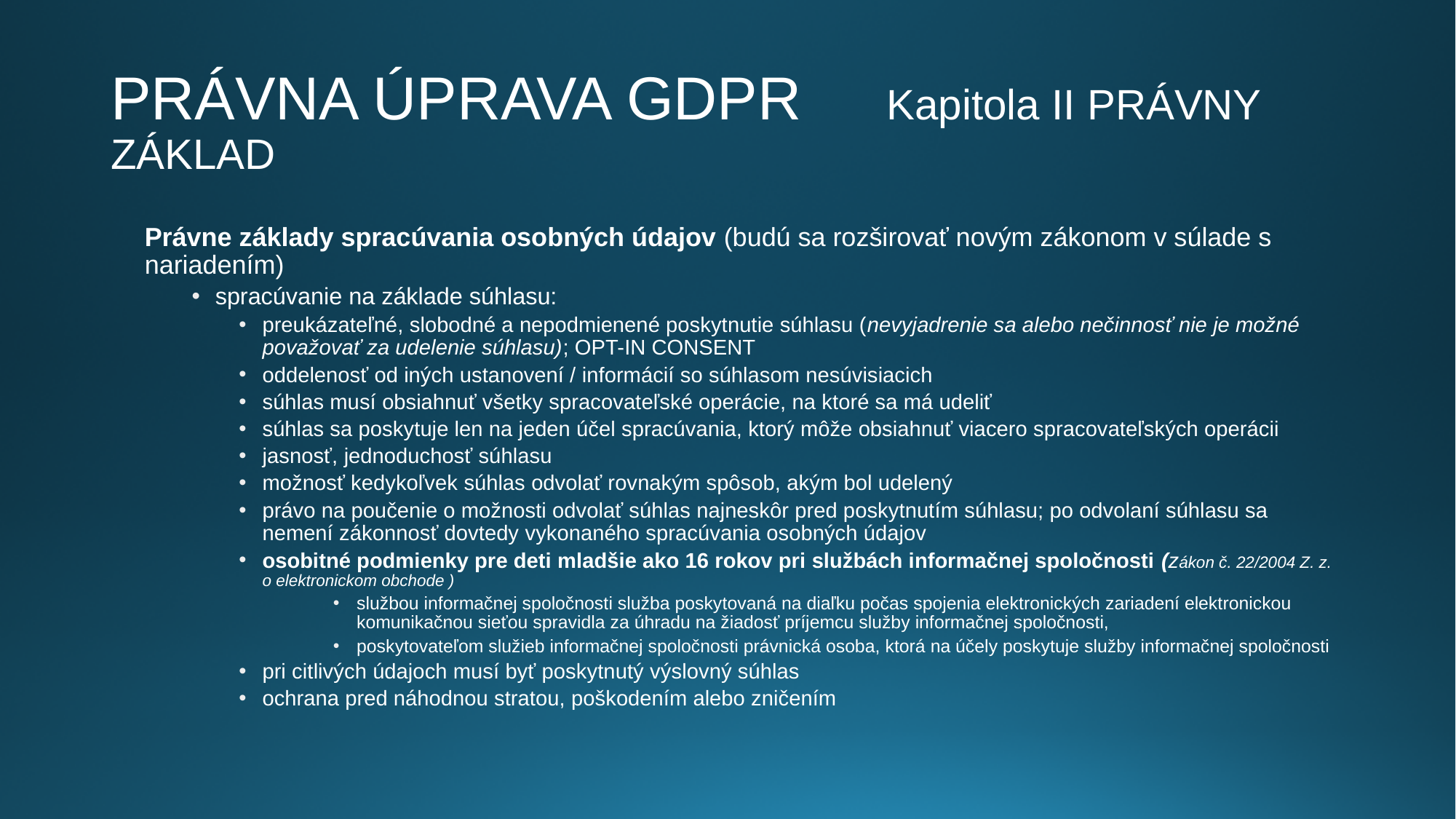

# Právna úprava GDPR	 Kapitola II právny základ
Právne základy spracúvania osobných údajov (budú sa rozširovať novým zákonom v súlade s nariadením)
spracúvanie na základe súhlasu:
preukázateľné, slobodné a nepodmienené poskytnutie súhlasu (nevyjadrenie sa alebo nečinnosť nie je možné považovať za udelenie súhlasu); OPT-IN CONSENT
oddelenosť od iných ustanovení / informácií so súhlasom nesúvisiacich
súhlas musí obsiahnuť všetky spracovateľské operácie, na ktoré sa má udeliť
súhlas sa poskytuje len na jeden účel spracúvania, ktorý môže obsiahnuť viacero spracovateľských operácii
jasnosť, jednoduchosť súhlasu
možnosť kedykoľvek súhlas odvolať rovnakým spôsob, akým bol udelený
právo na poučenie o možnosti odvolať súhlas najneskôr pred poskytnutím súhlasu; po odvolaní súhlasu sa nemení zákonnosť dovtedy vykonaného spracúvania osobných údajov
osobitné podmienky pre deti mladšie ako 16 rokov pri službách informačnej spoločnosti (zákon č. 22/2004 Z. z. o elektronickom obchode )
službou informačnej spoločnosti služba poskytovaná na diaľku počas spojenia elektronických zariadení elektronickou komunikačnou sieťou spravidla za úhradu na žiadosť príjemcu služby informačnej spoločnosti,
poskytovateľom služieb informačnej spoločnosti právnická osoba, ktorá na účely poskytuje služby informačnej spoločnosti
pri citlivých údajoch musí byť poskytnutý výslovný súhlas
ochrana pred náhodnou stratou, poškodením alebo zničením